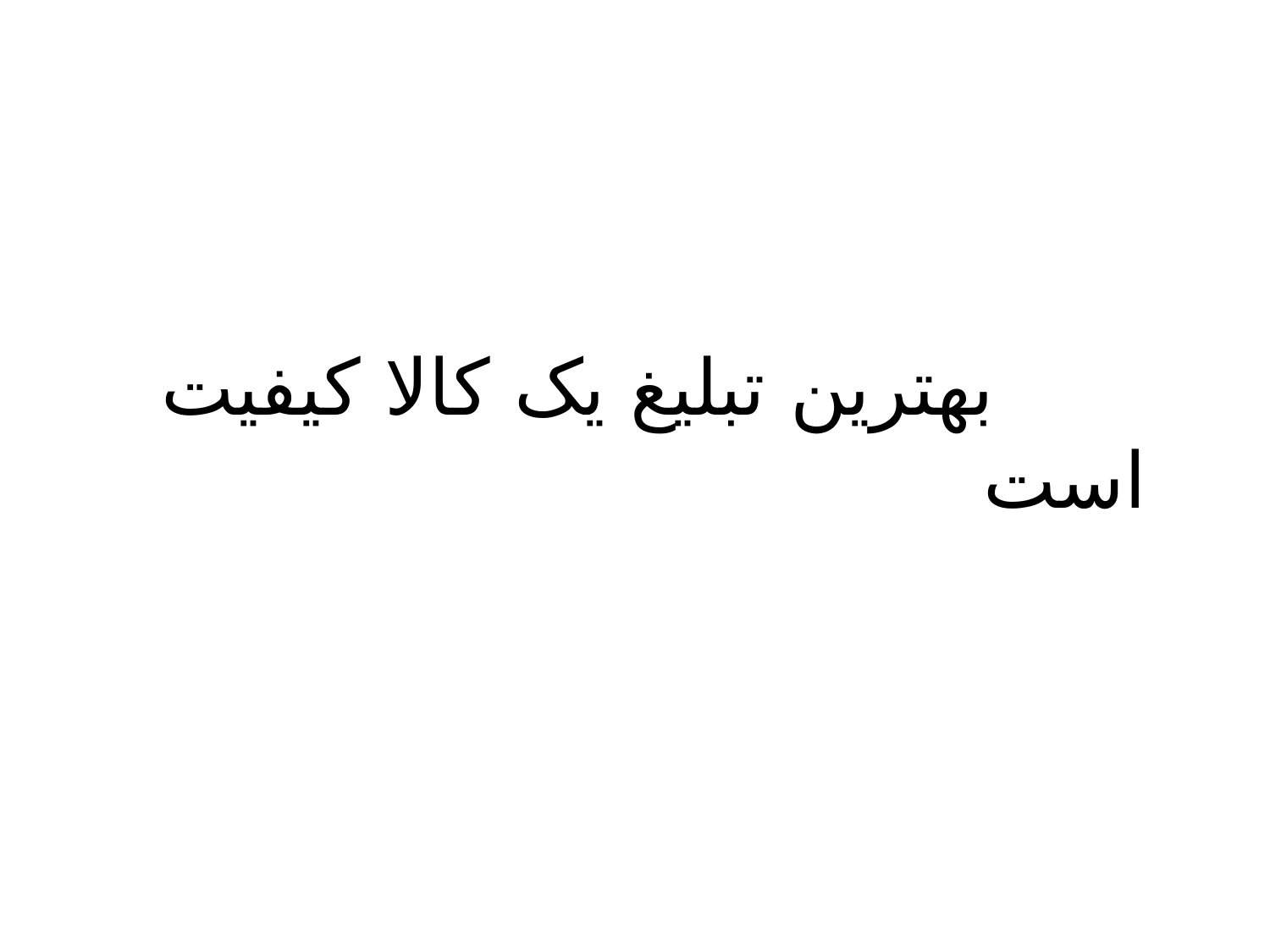

#

        بهترین تبلیغ یک کالا کیفیت است